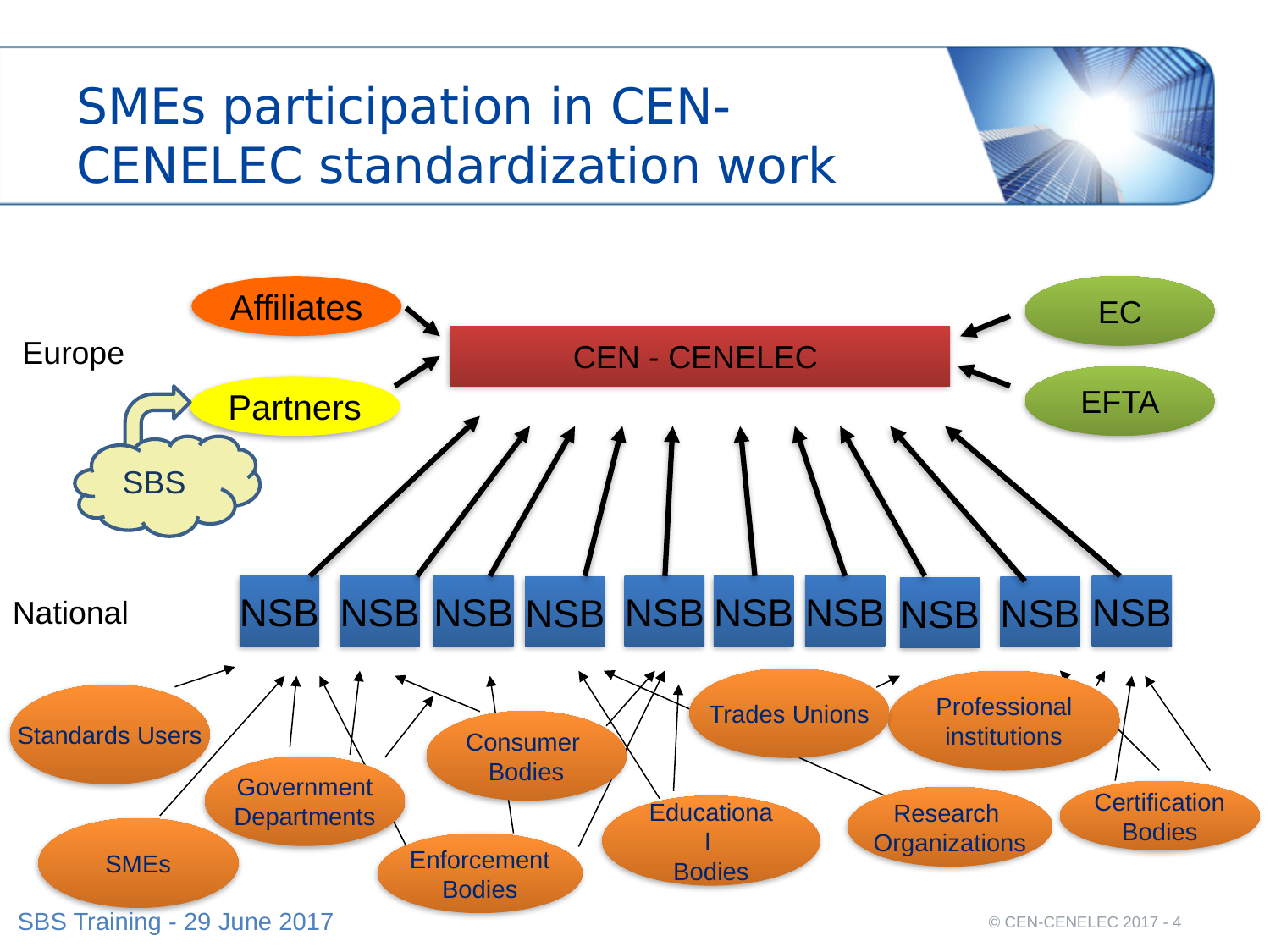

SMEs participation in CEN-CENELEC standardization work
EC
Affiliates

Europe
CEN - CENELEC

EFTA

Partners

SBS
NSB
NSB
NSB
NSB
NSB
NSB
NSB
NSB
NSB
NSB
National

Trades Unions

Professional institutions

Standards Users

Consumer
Bodies
Government
Departments
Certification
Bodies
Research
Organizations
Educational
Bodies

SMEs
Enforcement
Bodies